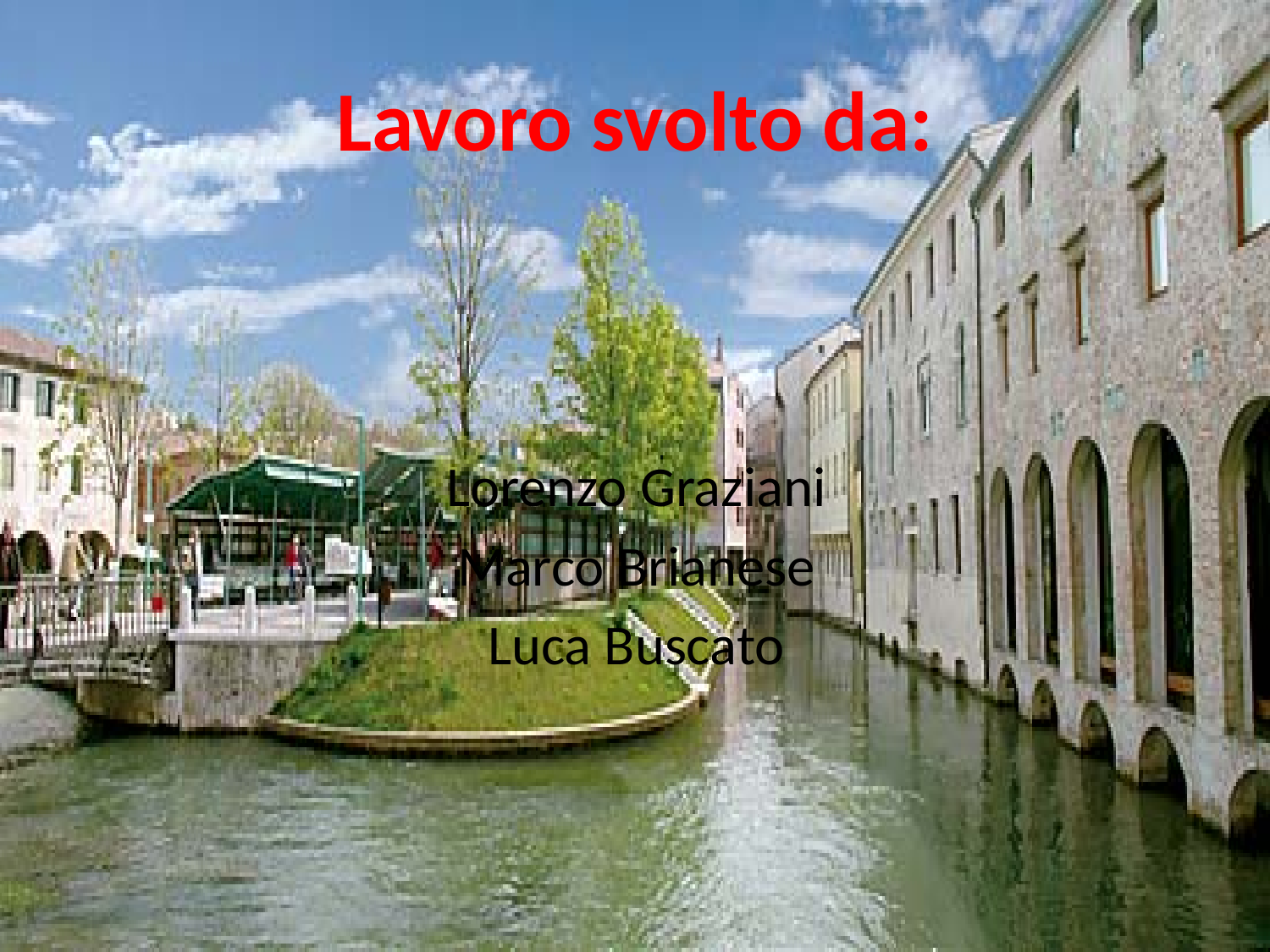

# Lavoro svolto da:

Lorenzo Graziani
Marco Brianese
Luca Buscato